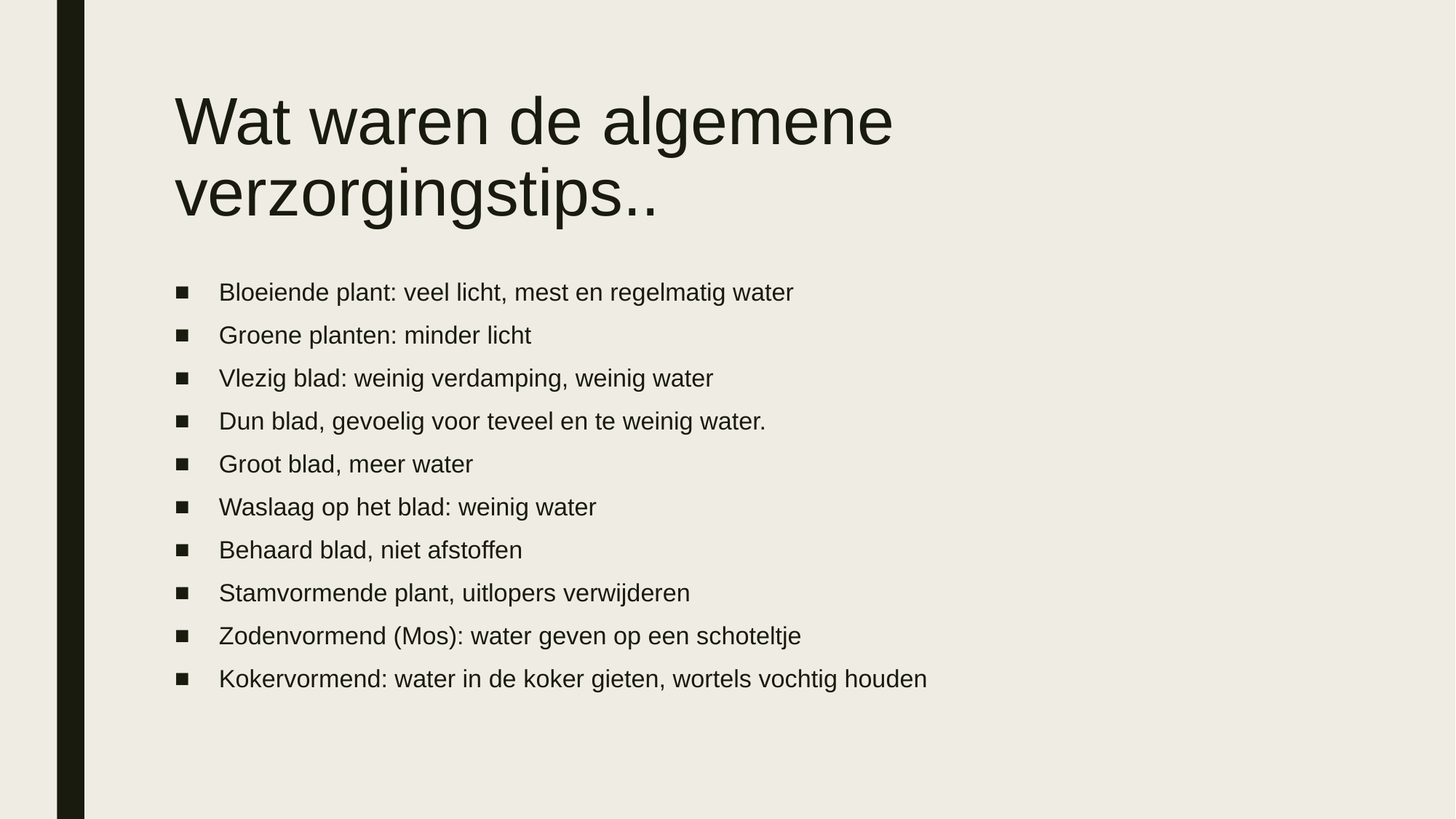

# Wat waren de algemene verzorgingstips..
Bloeiende plant: veel licht, mest en regelmatig water
Groene planten: minder licht
Vlezig blad: weinig verdamping, weinig water
Dun blad, gevoelig voor teveel en te weinig water.
Groot blad, meer water
Waslaag op het blad: weinig water
Behaard blad, niet afstoffen
Stamvormende plant, uitlopers verwijderen
Zodenvormend (Mos): water geven op een schoteltje
Kokervormend: water in de koker gieten, wortels vochtig houden